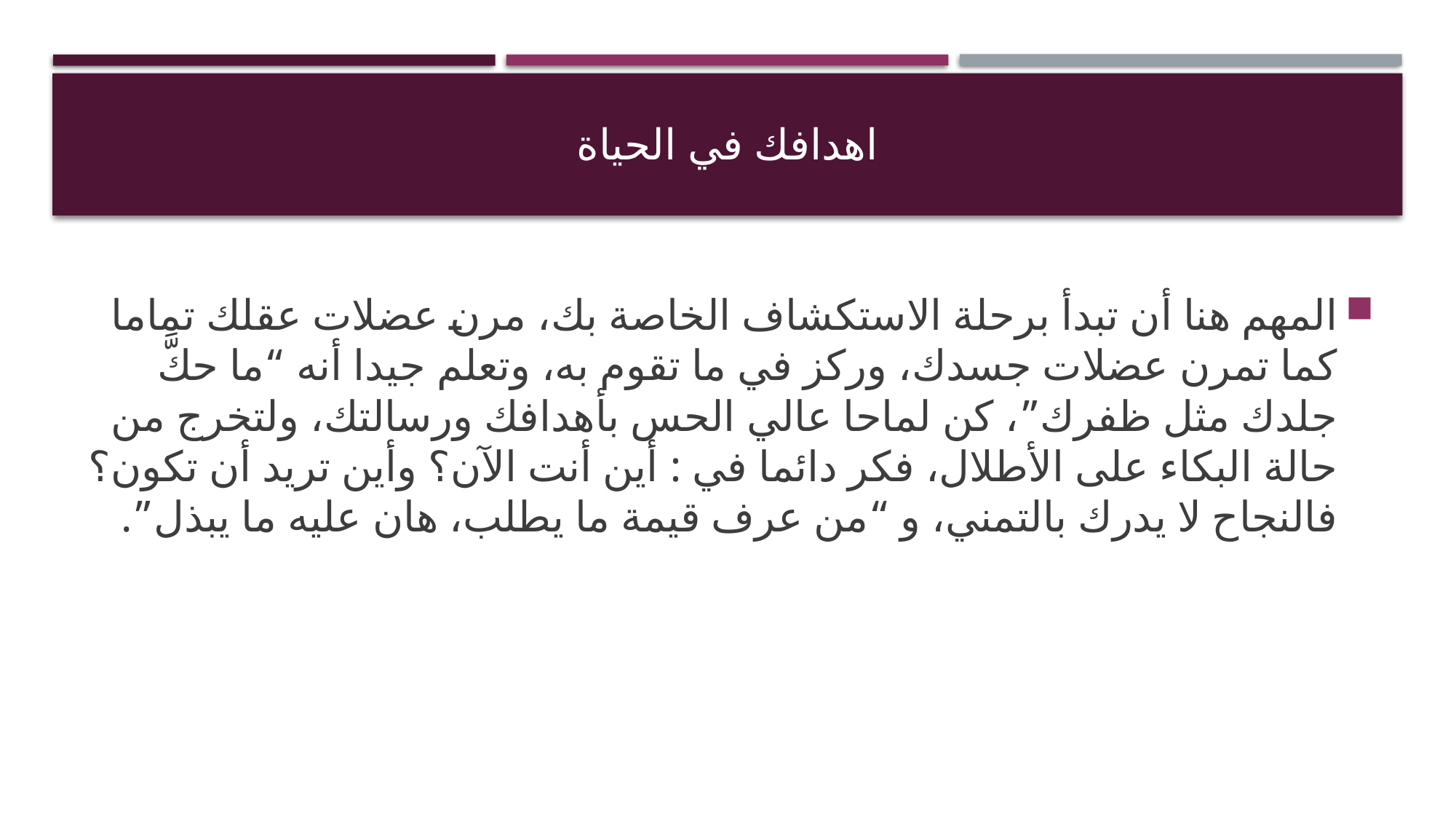

# اهدافك في الحياة
المهم هنا أن تبدأ برحلة الاستكشاف الخاصة بك، مرن عضلات عقلك تماما كما تمرن عضلات جسدك، وركز في ما تقوم به، وتعلم جيدا أنه “ما حكَّ جلدك مثل ظفرك”، كن لماحا عالي الحس بأهدافك ورسالتك، ولتخرج من حالة البكاء على الأطلال، فكر دائما في : أين أنت الآن؟ وأين تريد أن تكون؟ فالنجاح لا يدرك بالتمني، و “من عرف قيمة ما يطلب، هان عليه ما يبذل”.